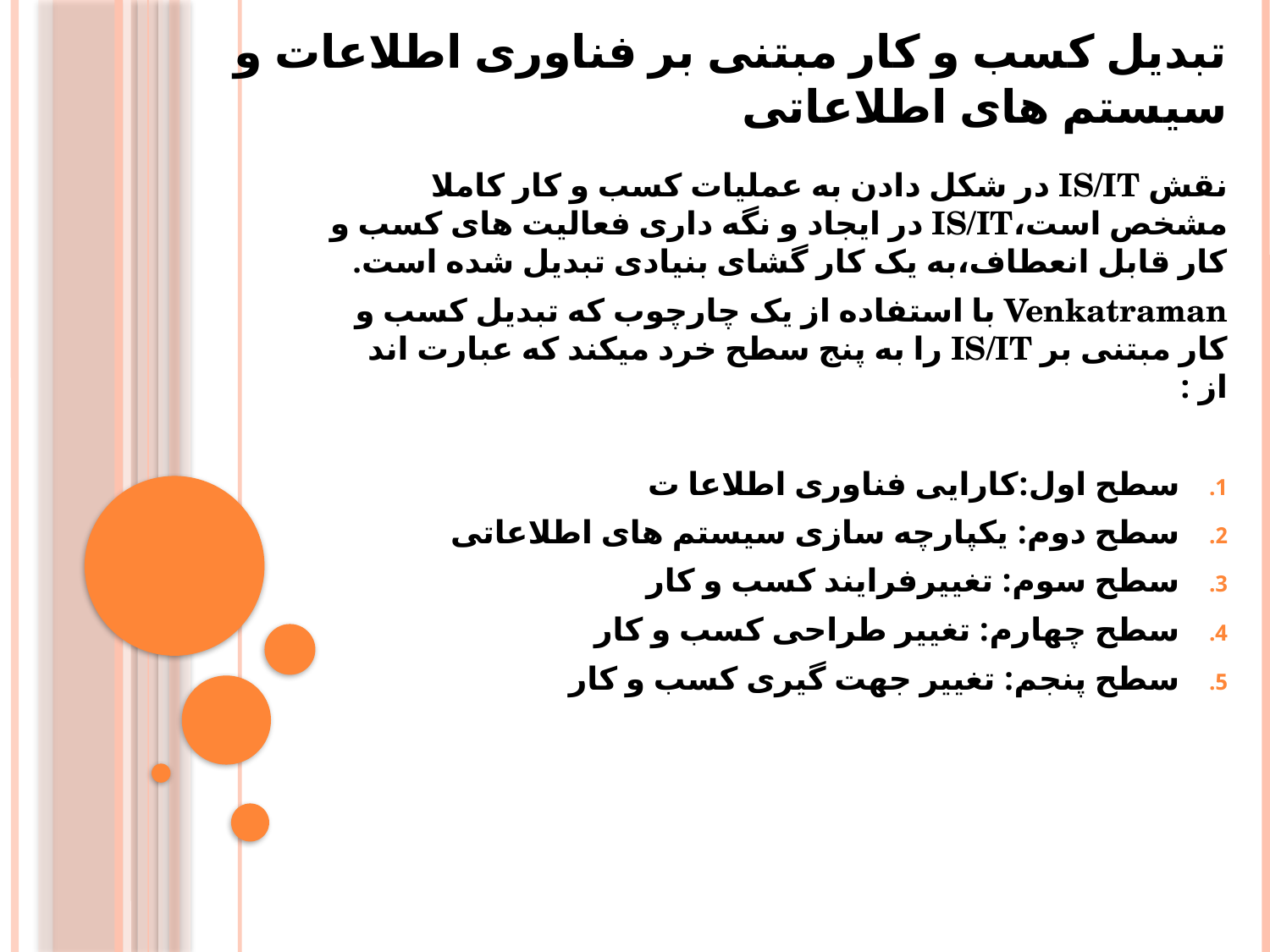

# تبدیل کسب و کار مبتنی بر فناوری اطلاعات و سیستم های اطلاعاتی
نقش IS/IT در شکل دادن به عملیات کسب و کار کاملا مشخص است،IS/IT در ایجاد و نگه داری فعالیت های کسب و کار قابل انعطاف،به یک کار گشای بنیادی تبدیل شده است.
Venkatraman با استفاده از یک چارچوب که تبدیل کسب و کار مبتنی بر IS/IT را به پنج سطح خرد میکند که عبارت اند از :

سطح اول:کارایی فناوری اطلاعا ت
سطح دوم: یکپارچه سازی سیستم های اطلاعاتی
سطح سوم: تغییرفرایند کسب و کار
سطح چهارم: تغییر طراحی کسب و کار
سطح پنجم: تغییر جهت گیری کسب و کار